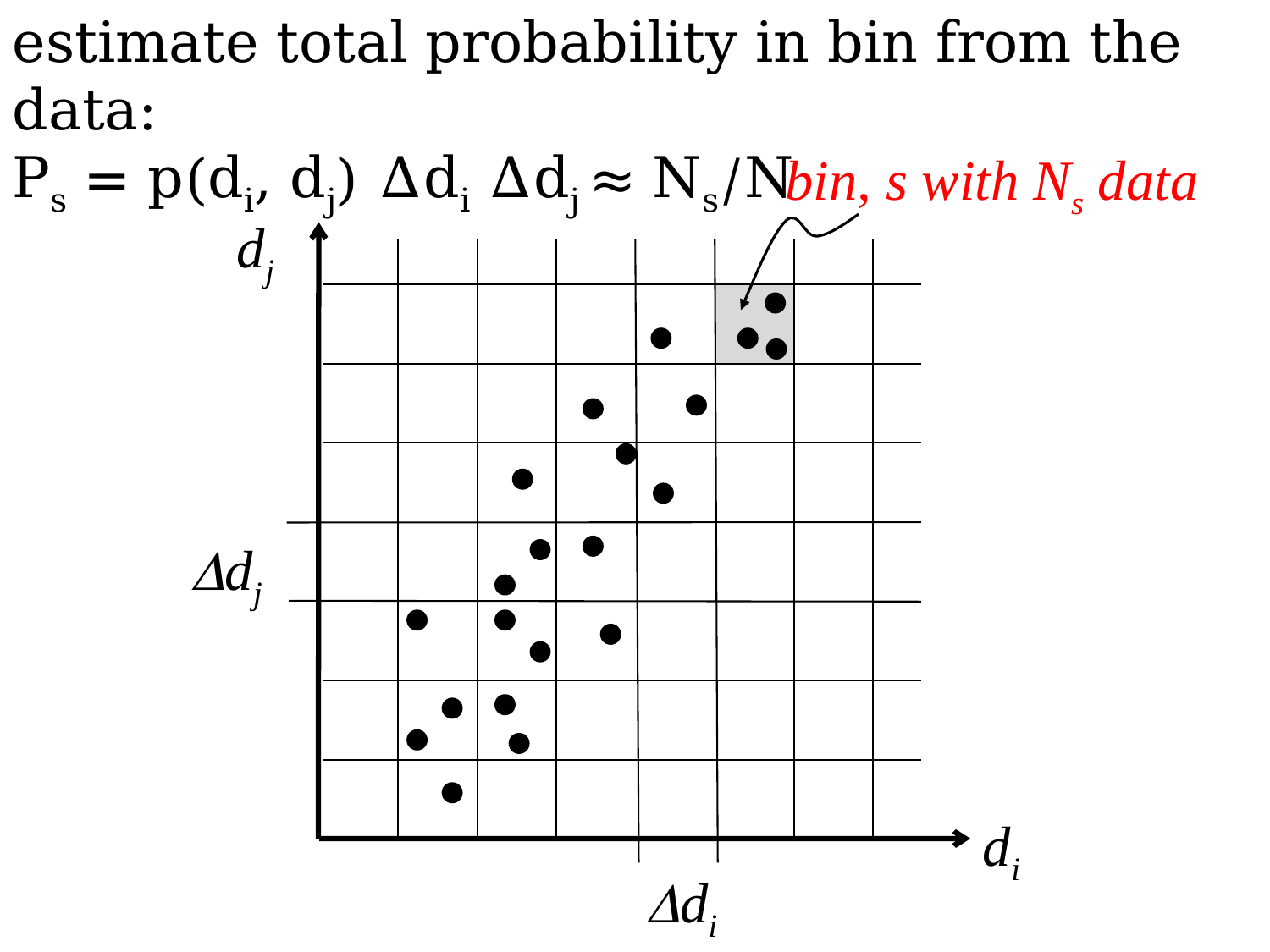

estimate total probability in bin from the data:
Ps = p(di, dj) Δdi Δdj ≈ Ns/N
bin, s with Ns data
dj

Δdj

di
Δdi